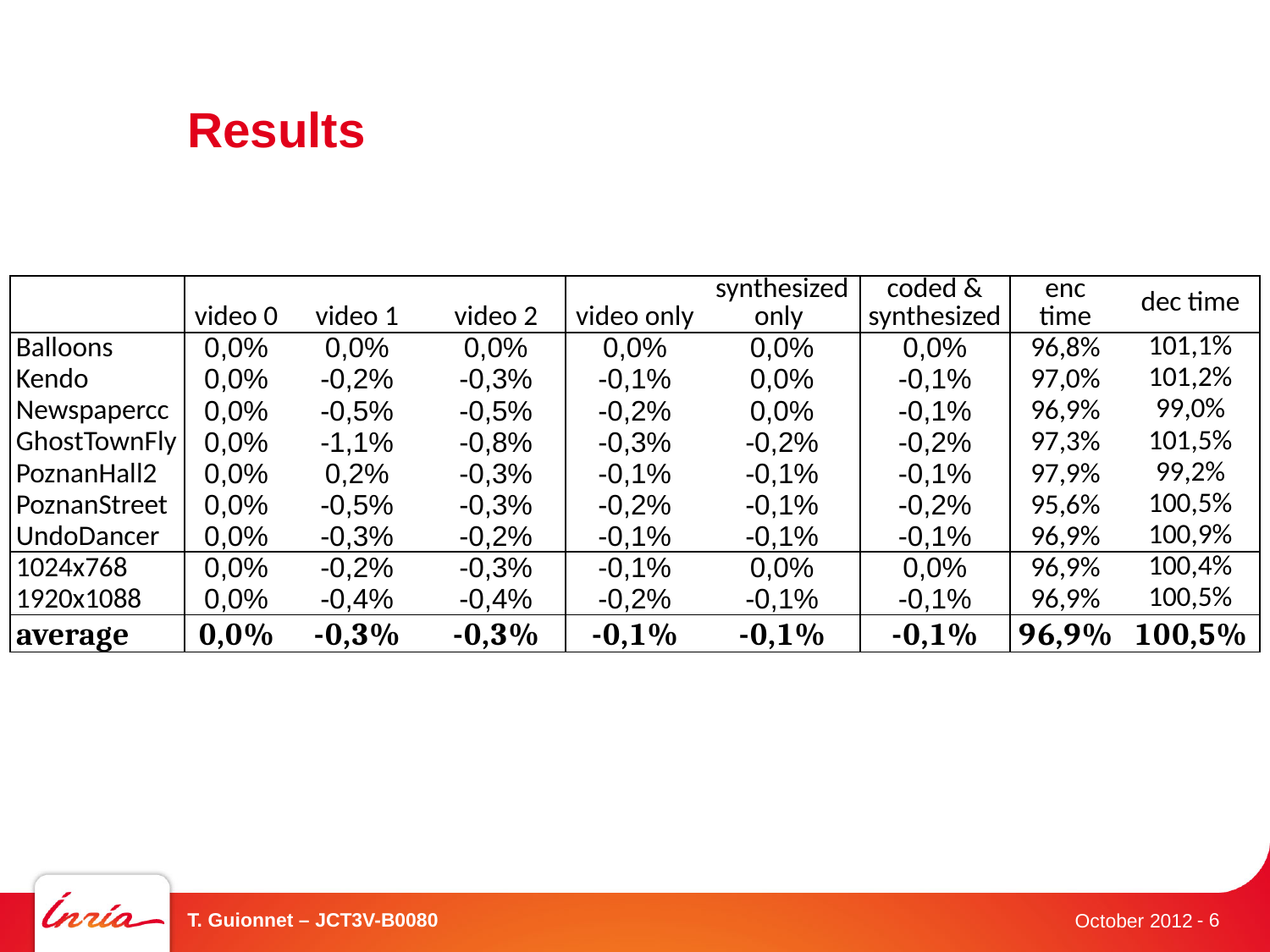

# Results
|  | video 0 | video 1 | video 2 | video only | synthesized only | coded & synthesized | enc time | dec time |
| --- | --- | --- | --- | --- | --- | --- | --- | --- |
| Balloons | 0,0% | 0,0% | 0,0% | 0,0% | 0,0% | 0,0% | 96,8% | 101,1% |
| Kendo | 0,0% | -0,2% | -0,3% | -0,1% | 0,0% | -0,1% | 97,0% | 101,2% |
| Newspapercc | 0,0% | -0,5% | -0,5% | -0,2% | 0,0% | -0,1% | 96,9% | 99,0% |
| GhostTownFly | 0,0% | -1,1% | -0,8% | -0,3% | -0,2% | -0,2% | 97,3% | 101,5% |
| PoznanHall2 | 0,0% | 0,2% | -0,3% | -0,1% | -0,1% | -0,1% | 97,9% | 99,2% |
| PoznanStreet | 0,0% | -0,5% | -0,3% | -0,2% | -0,1% | -0,2% | 95,6% | 100,5% |
| UndoDancer | 0,0% | -0,3% | -0,2% | -0,1% | -0,1% | -0,1% | 96,9% | 100,9% |
| 1024x768 | 0,0% | -0,2% | -0,3% | -0,1% | 0,0% | 0,0% | 96,9% | 100,4% |
| 1920x1088 | 0,0% | -0,4% | -0,4% | -0,2% | -0,1% | -0,1% | 96,9% | 100,5% |
| average | 0,0% | -0,3% | -0,3% | -0,1% | -0,1% | -0,1% | 96,9% | 100,5% |
T. Guionnet – JCT3V-B0080
- 6
October 2012